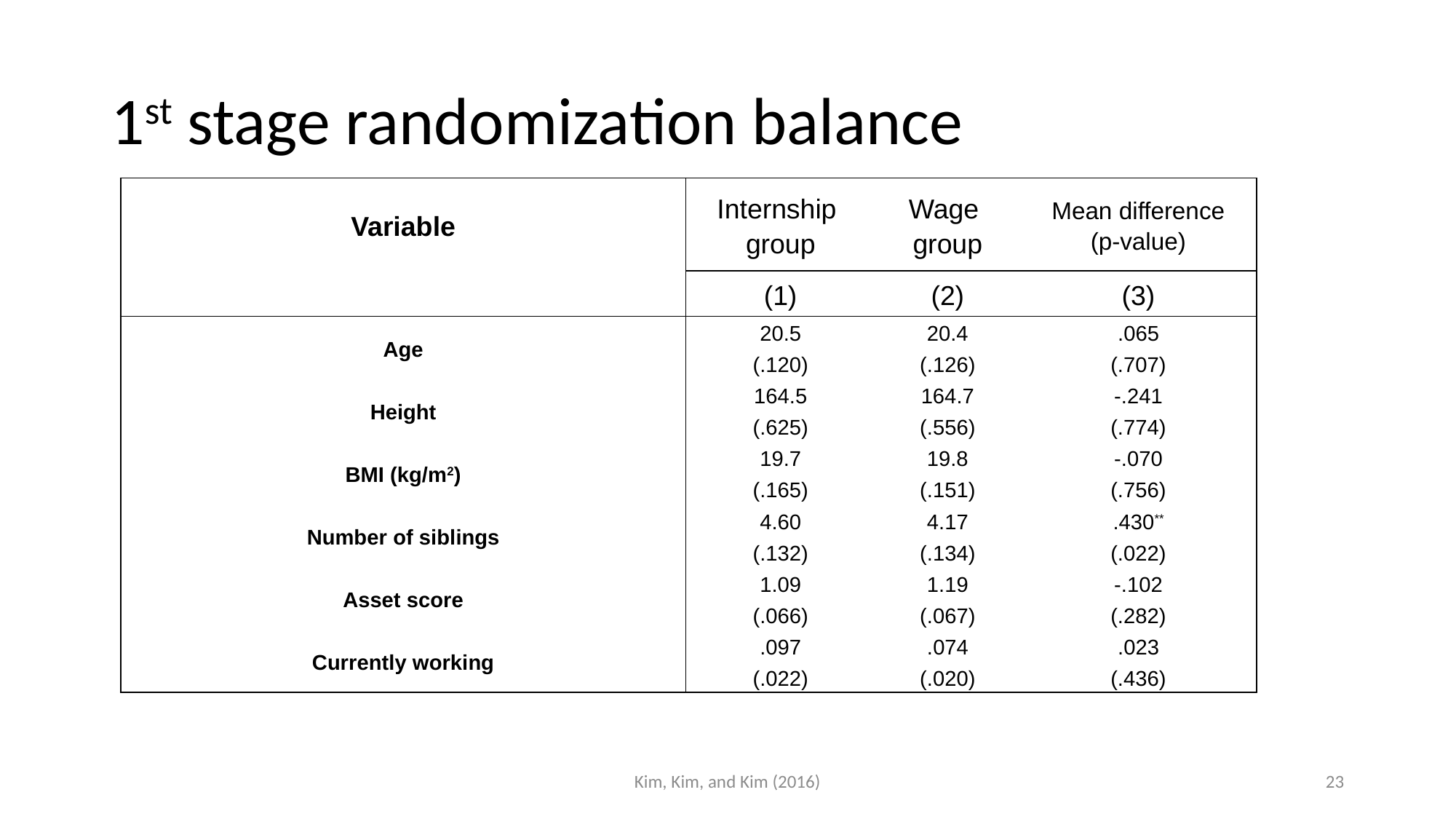

# 1st stage randomization balance
| Variable | Internship group | Wage group | Mean difference (p-value) |
| --- | --- | --- | --- |
|  | (1) | (2) | (3) |
| Age | 20.5 | 20.4 | .065 |
|  | (.120) | (.126) | (.707) |
| Height | 164.5 | 164.7 | -.241 |
|  | (.625) | (.556) | (.774) |
| BMI (kg/m2) | 19.7 | 19.8 | -.070 |
|  | (.165) | (.151) | (.756) |
| Number of siblings | 4.60 | 4.17 | .430\*\* |
|  | (.132) | (.134) | (.022) |
| Asset score | 1.09 | 1.19 | -.102 |
|  | (.066) | (.067) | (.282) |
| Currently working | .097 | .074 | .023 |
|  | (.022) | (.020) | (.436) |
Kim, Kim, and Kim (2016)
23